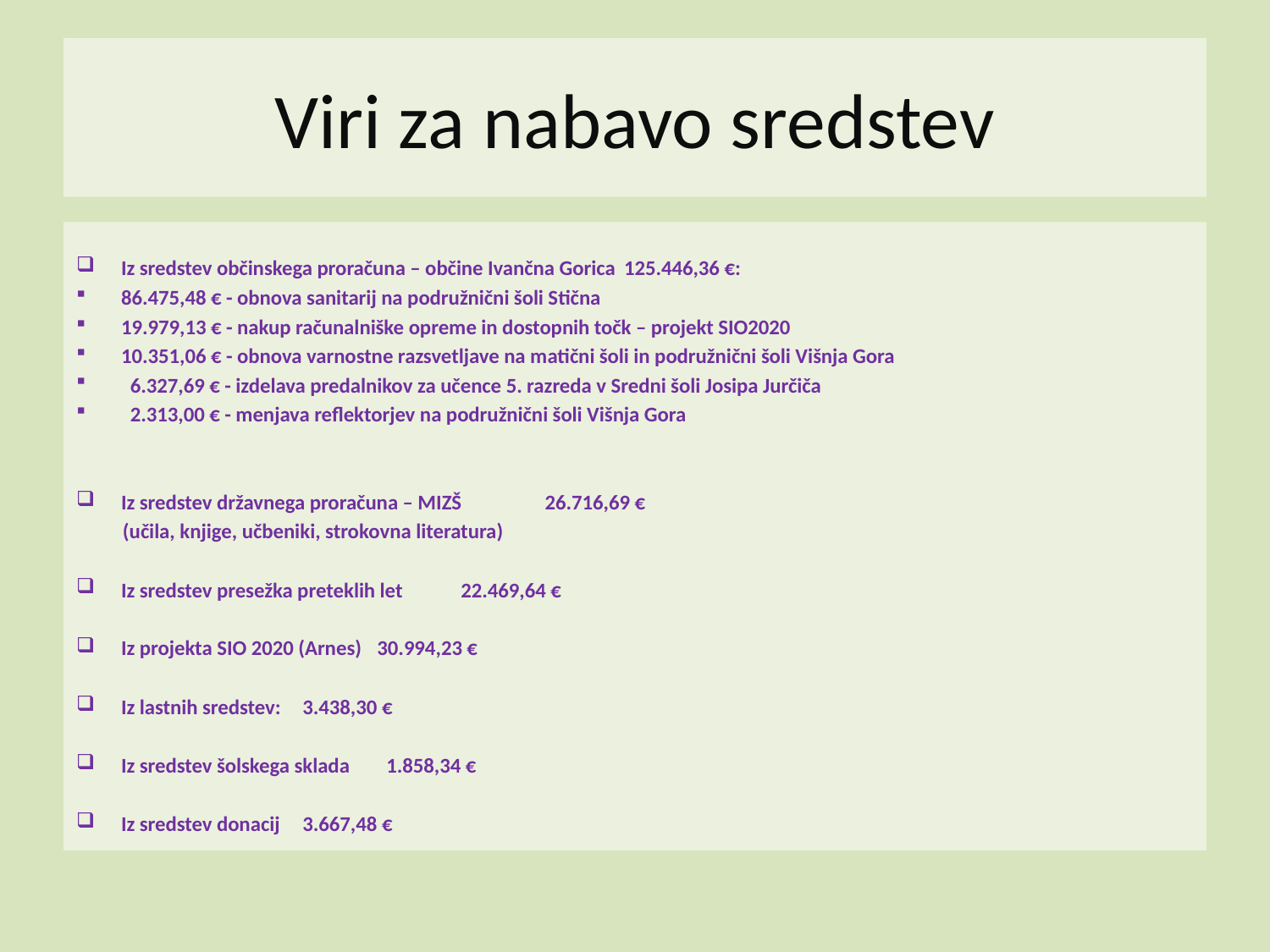

# Viri za nabavo sredstev

Iz sredstev občinskega proračuna – občine Ivančna Gorica		125.446,36 €:
86.475,48 € - obnova sanitarij na podružnični šoli Stična
19.979,13 € - nakup računalniške opreme in dostopnih točk – projekt SIO2020
10.351,06 € - obnova varnostne razsvetljave na matični šoli in podružnični šoli Višnja Gora
  6.327,69 € - izdelava predalnikov za učence 5. razreda v Sredni šoli Josipa Jurčiča
  2.313,00 € - menjava reflektorjev na podružnični šoli Višnja Gora

Iz sredstev državnega proračuna – MIZŠ			 26.716,69 €
          (učila, knjige, učbeniki, strokovna literatura)

Iz sredstev presežka preteklih let				 22.469,64 €

Iz projekta SIO 2020 (Arnes)				 30.994,23 €

Iz lastnih sredstev:					   3.438,30 €

Iz sredstev šolskega sklada				   1.858,34 €

Iz sredstev donacij					   3.667,48 €